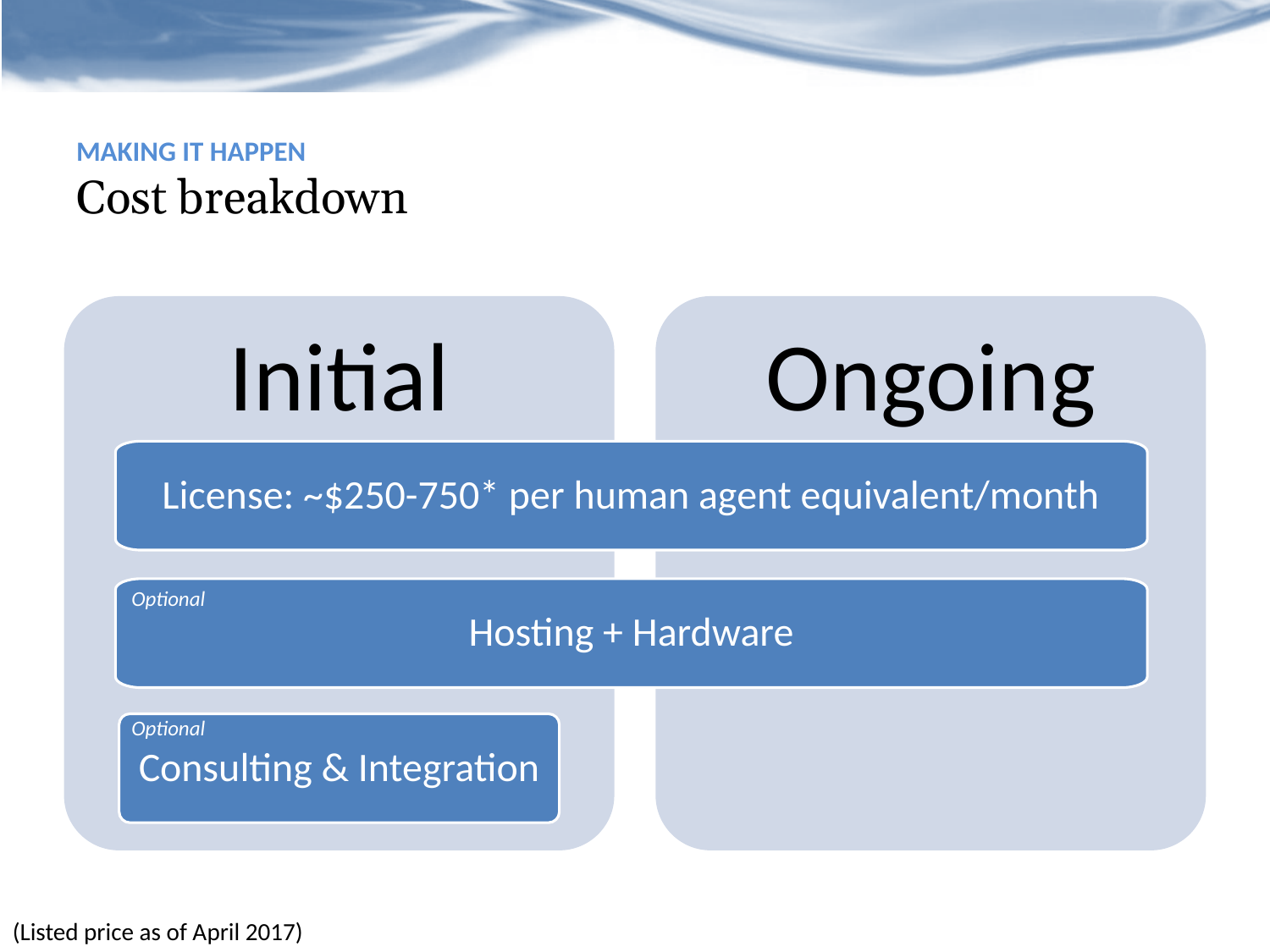

# MAKING IT HAPPEN Cost breakdown
Initial
Ongoing
License: ~$250-750* per human agent equivalent/month
Hosting + Hardware
Consulting & Integration
Optional
Optional
(Listed price as of April 2017)